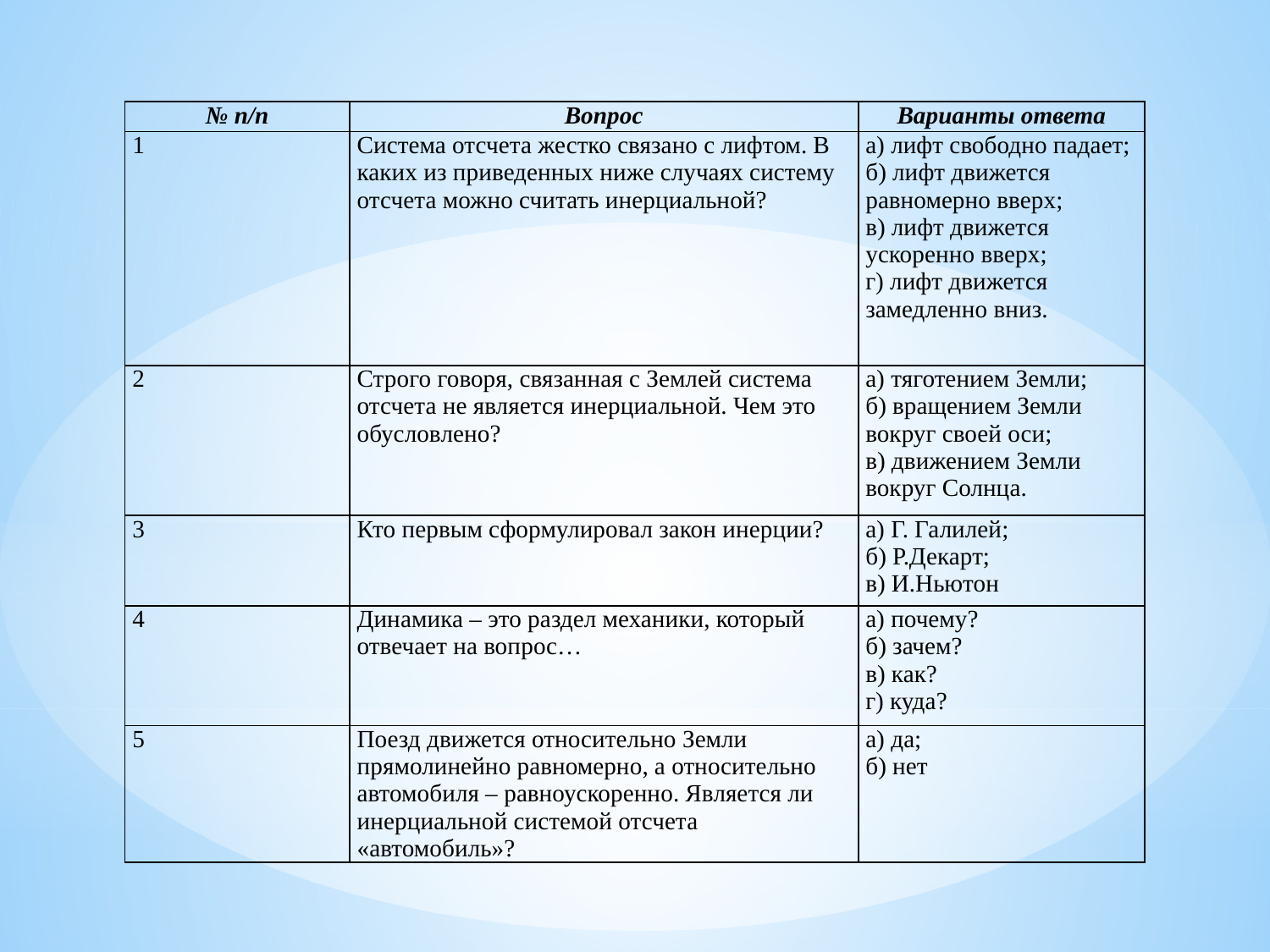

| № п/п | Вопрос | Варианты ответа |
| --- | --- | --- |
| 1 | Система отсчета жестко связано с лифтом. В каких из приведенных ниже случаях систему отсчета можно считать инерциальной? | а) лифт свободно падает; б) лифт движется равномерно вверх; в) лифт движется ускоренно вверх; г) лифт движется замедленно вниз. |
| 2 | Строго говоря, связанная с Землей система отсчета не является инерциальной. Чем это обусловлено? | а) тяготением Земли; б) вращением Земли вокруг своей оси; в) движением Земли вокруг Солнца. |
| 3 | Кто первым сформулировал закон инерции? | а) Г. Галилей; б) Р.Декарт; в) И.Ньютон |
| 4 | Динамика – это раздел механики, который отвечает на вопрос… | а) почему? б) зачем? в) как? г) куда? |
| 5 | Поезд движется относительно Земли прямолинейно равномерно, а относительно автомобиля – равноускоренно. Является ли инерциальной системой отсчета «автомобиль»? | а) да; б) нет |